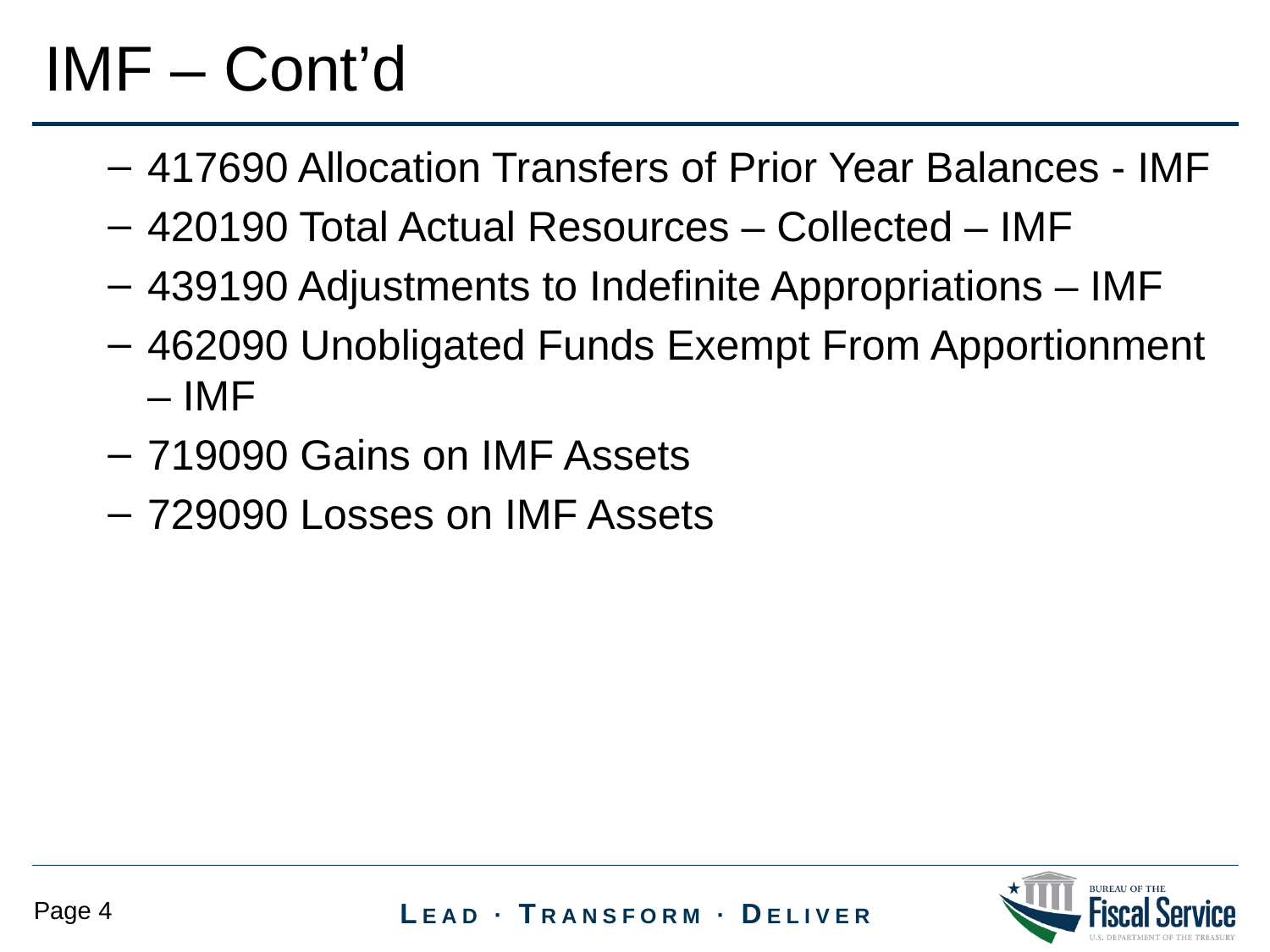

IMF – Cont’d

417690 Allocation Transfers of Prior Year Balances - IMF
420190 Total Actual Resources – Collected – IMF
439190 Adjustments to Indefinite Appropriations – IMF
462090 Unobligated Funds Exempt From Apportionment – IMF
719090 Gains on IMF Assets
729090 Losses on IMF Assets